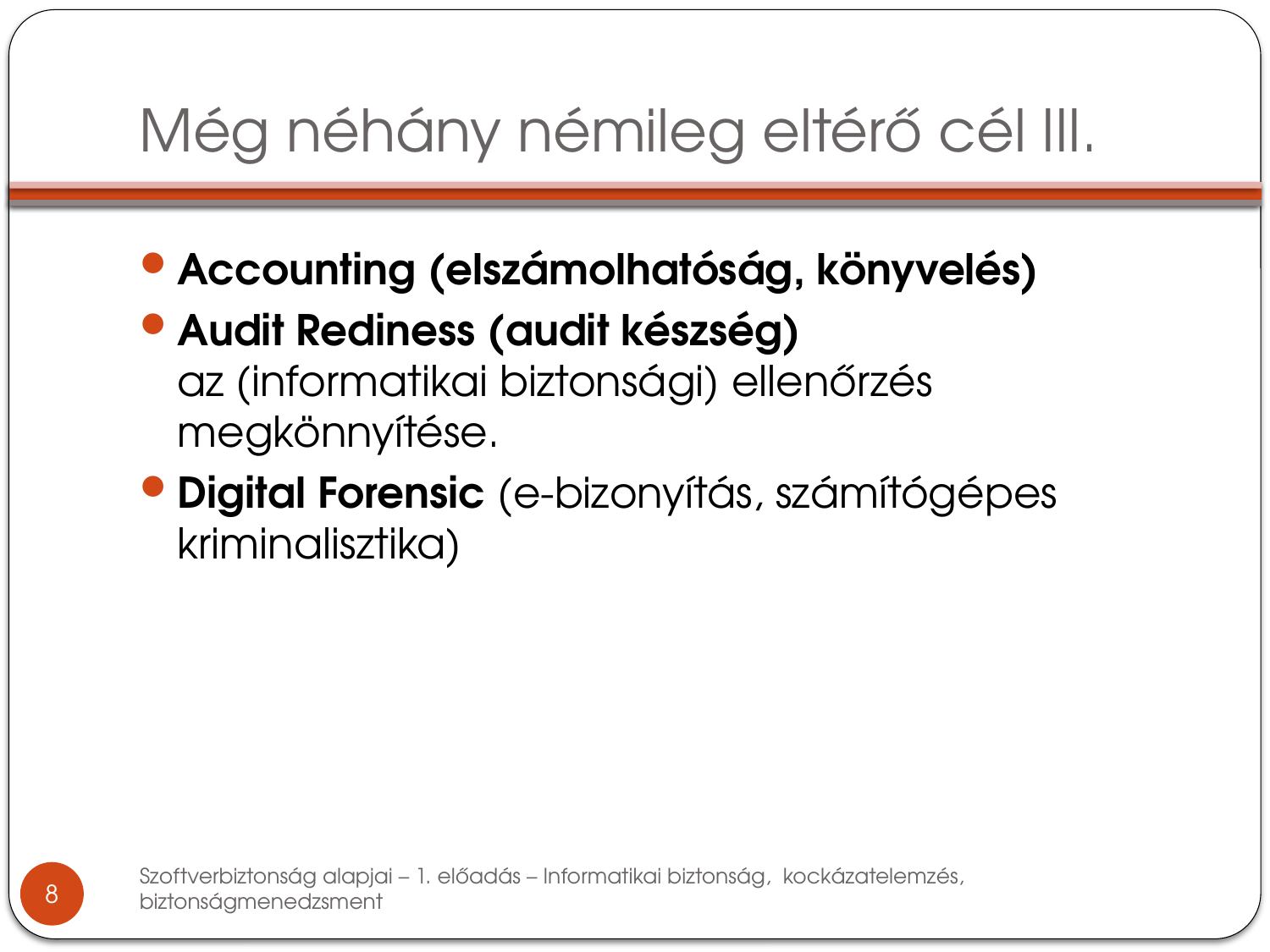

# Még néhány némileg eltérő cél III.
Accounting (elszámolhatóság, könyvelés)
Audit Rediness (audit készség)
az (informatikai biztonsági) ellenőrzés megkönnyítése.
Digital Forensic (e-bizonyítás, számítógépes kriminalisztika)

Szoftverbiztonság alapjai – 1. előadás – Informatikai biztonság,  kockázatelemzés, biztonságmenedzsment
8